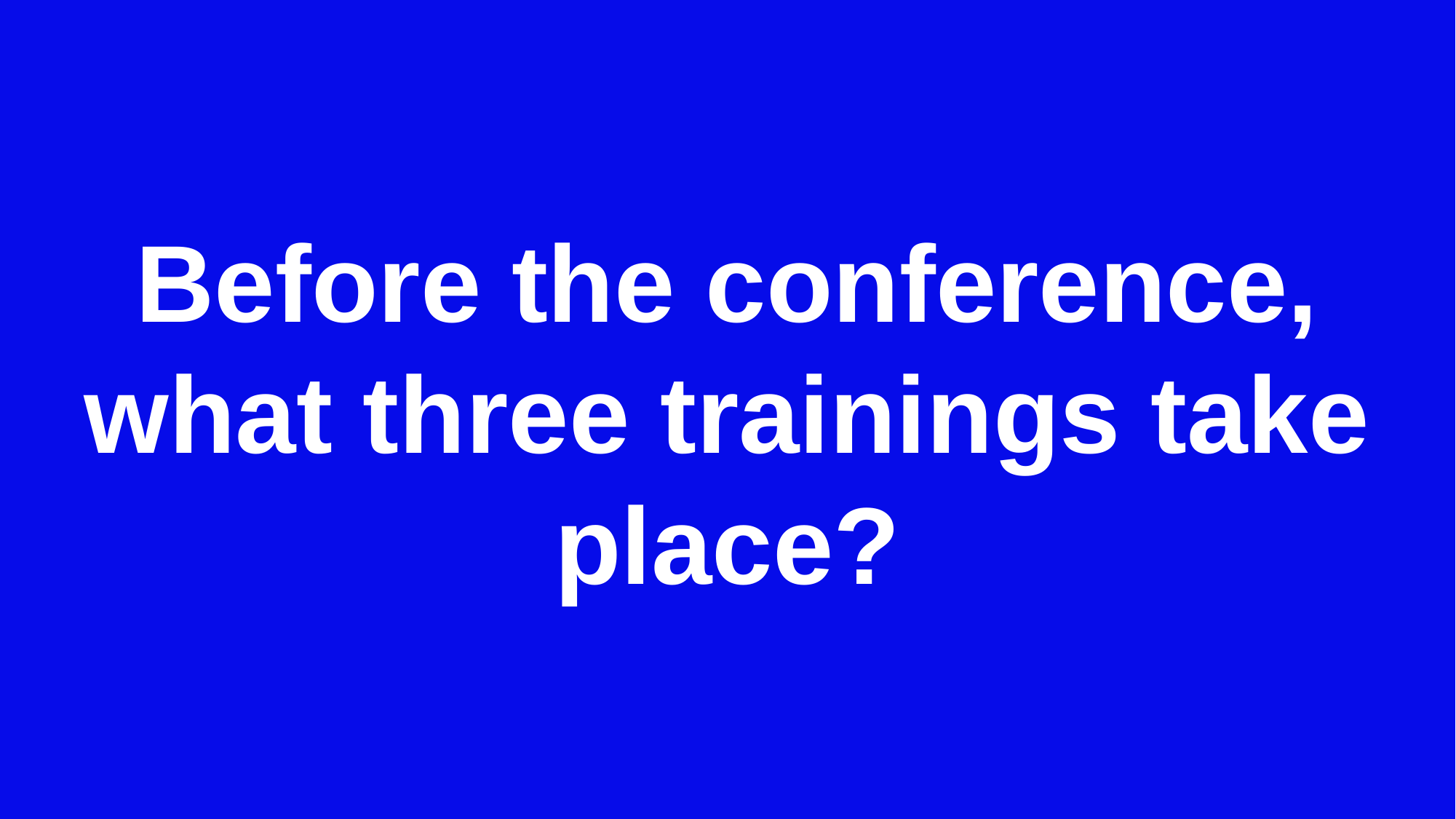

Before the conference, what three trainings take place?